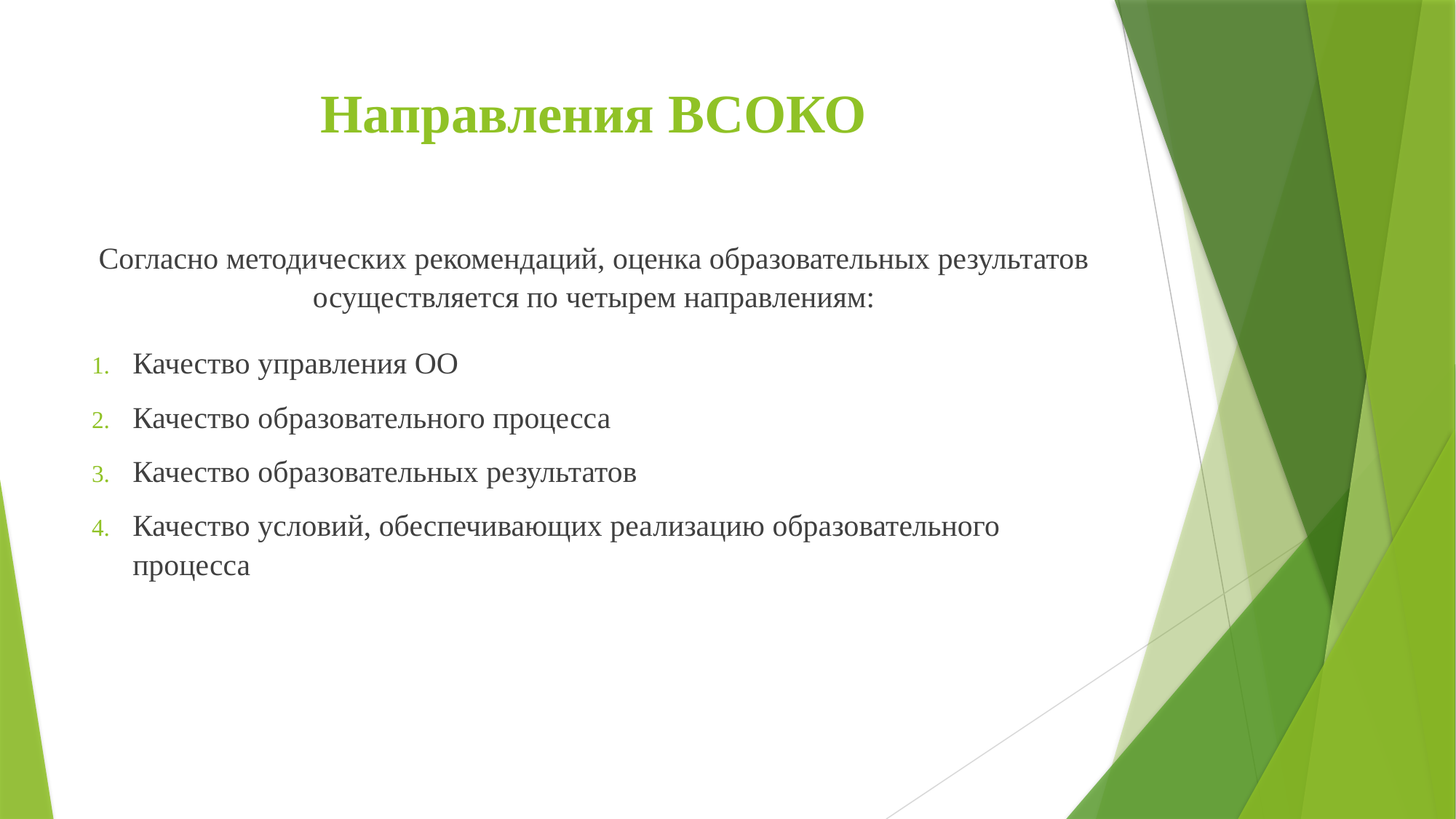

# Направления ВСОКО
Согласно методических рекомендаций, оценка образовательных результатов осуществляется по четырем направлениям:
Качество управления ОО
Качество образовательного процесса
Качество образовательных результатов
Качество условий, обеспечивающих реализацию образовательного процесса